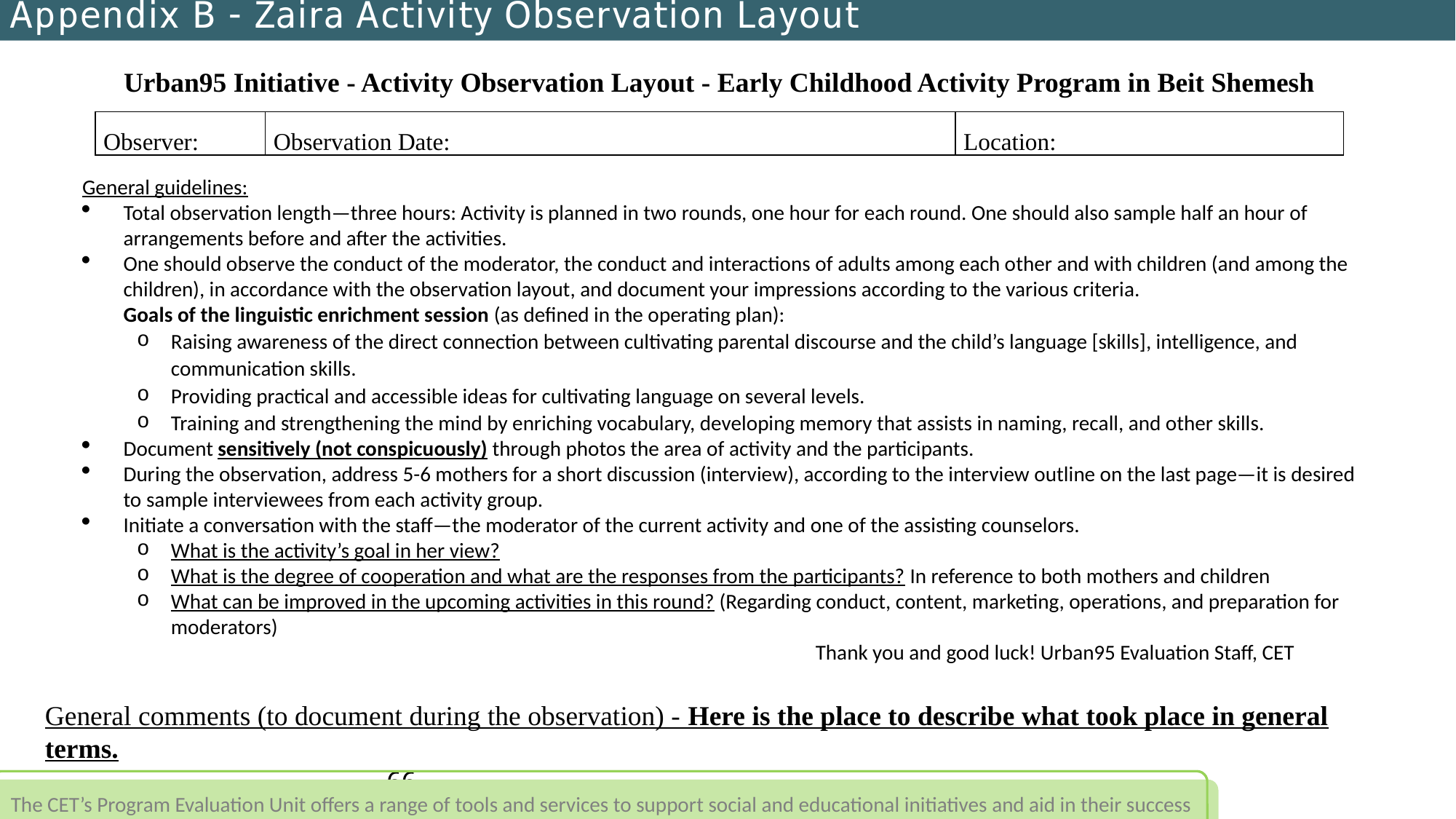

Appendix B - Zaira Activity Observation Layout
Urban95 Initiative - Activity Observation Layout - Early Childhood Activity Program in Beit Shemesh
| Observer: | Observation Date: | Location: |
| --- | --- | --- |
General guidelines:
Total observation length—three hours: Activity is planned in two rounds, one hour for each round. One should also sample half an hour of arrangements before and after the activities.
One should observe the conduct of the moderator, the conduct and interactions of adults among each other and with children (and among the children), in accordance with the observation layout, and document your impressions according to the various criteria.
Goals of the linguistic enrichment session (as defined in the operating plan):
Raising awareness of the direct connection between cultivating parental discourse and the child’s language [skills], intelligence, and communication skills.
Providing practical and accessible ideas for cultivating language on several levels.
Training and strengthening the mind by enriching vocabulary, developing memory that assists in naming, recall, and other skills.
Document sensitively (not conspicuously) through photos the area of activity and the participants.
During the observation, address 5-6 mothers for a short discussion (interview), according to the interview outline on the last page—it is desired to sample interviewees from each activity group.
Initiate a conversation with the staff—the moderator of the current activity and one of the assisting counselors.
What is the activity’s goal in her view?
What is the degree of cooperation and what are the responses from the participants? In reference to both mothers and children
What can be improved in the upcoming activities in this round? (Regarding conduct, content, marketing, operations, and preparation for moderators)
Thank you and good luck! Urban95 Evaluation Staff, CET
General comments (to document during the observation) - Here is the place to describe what took place in general terms.